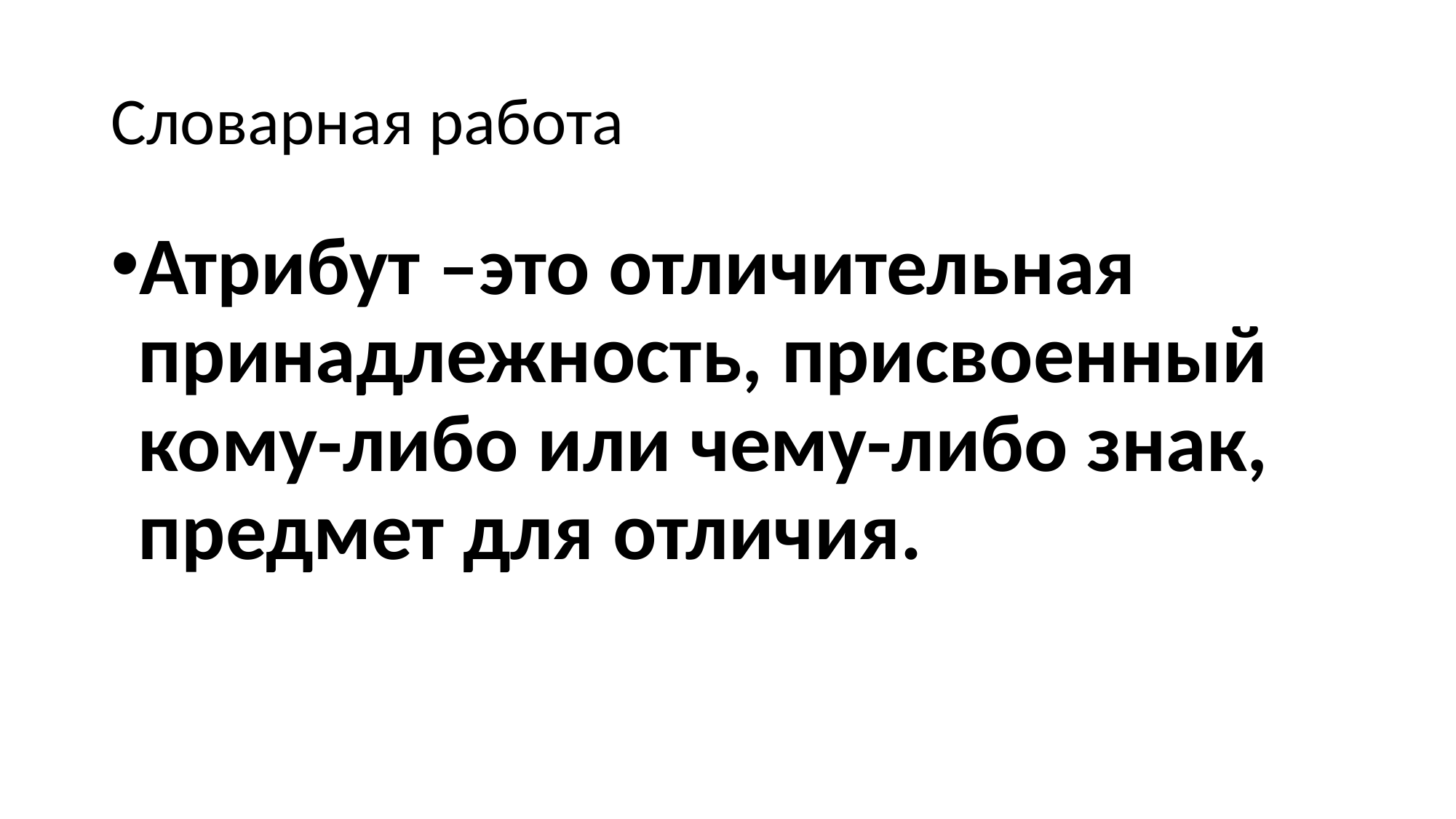

# Словарная работа
Атрибут –это отличительная принадлежность, присвоенный кому-либо или чему-либо знак, предмет для отличия.